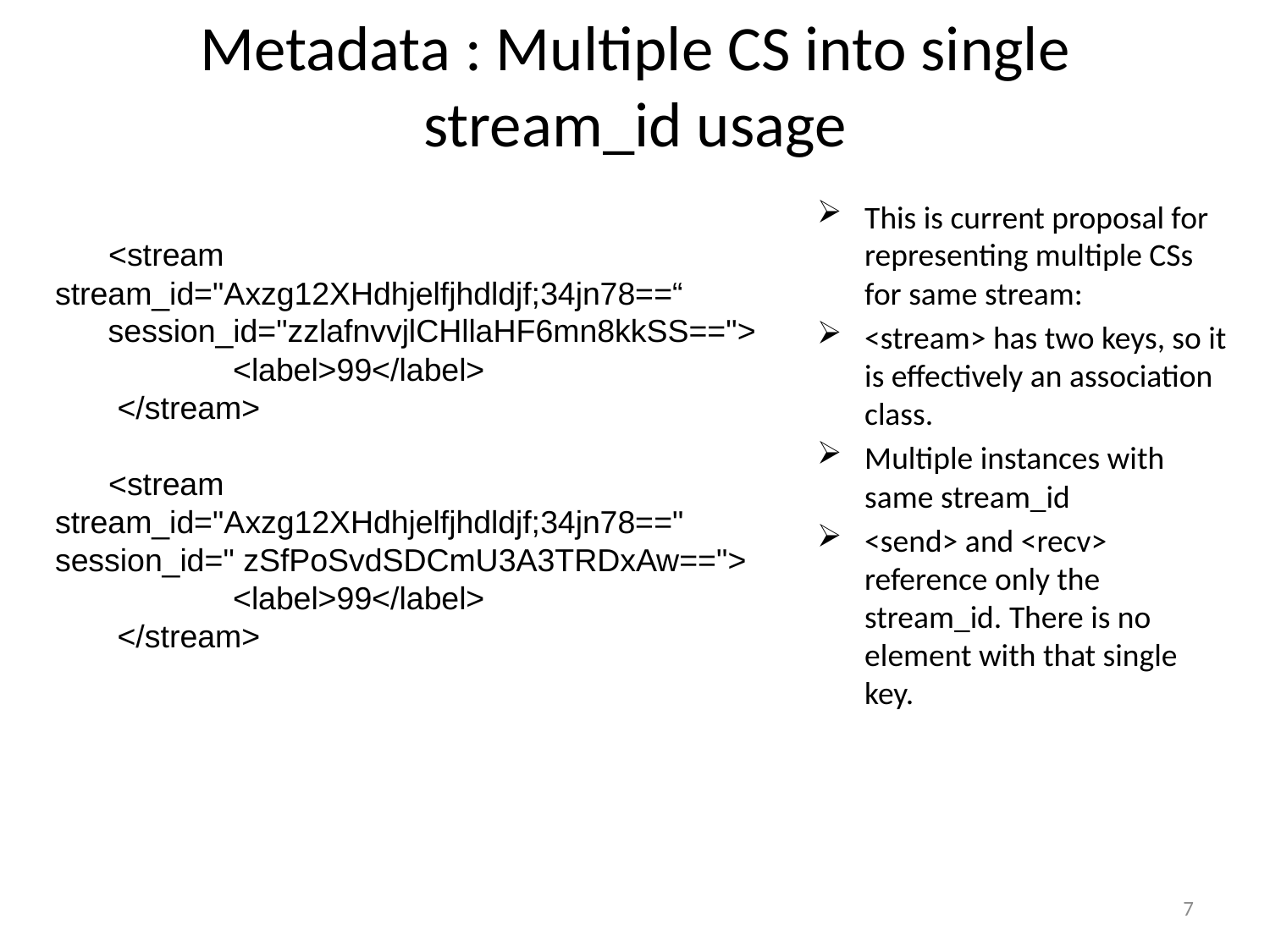

# Metadata : Multiple CS into single stream_id usage

      <stream stream_id="Axzg12XHdhjelfjhdldjf;34jn78==“               session_id="zzlafnvvjlCHllaHF6mn8kkSS==">
                    <label>99</label>
       </stream>

      <stream stream_id="Axzg12XHdhjelfjhdldjf;34jn78=="
session_id=" zSfPoSvdSDCmU3A3TRDxAw==">
                    <label>99</label>
       </stream>

This is current proposal for representing multiple CSs for same stream:
<stream> has two keys, so it is effectively an association class.
Multiple instances with same stream_id
<send> and <recv> reference only the stream_id. There is no element with that single key.

7